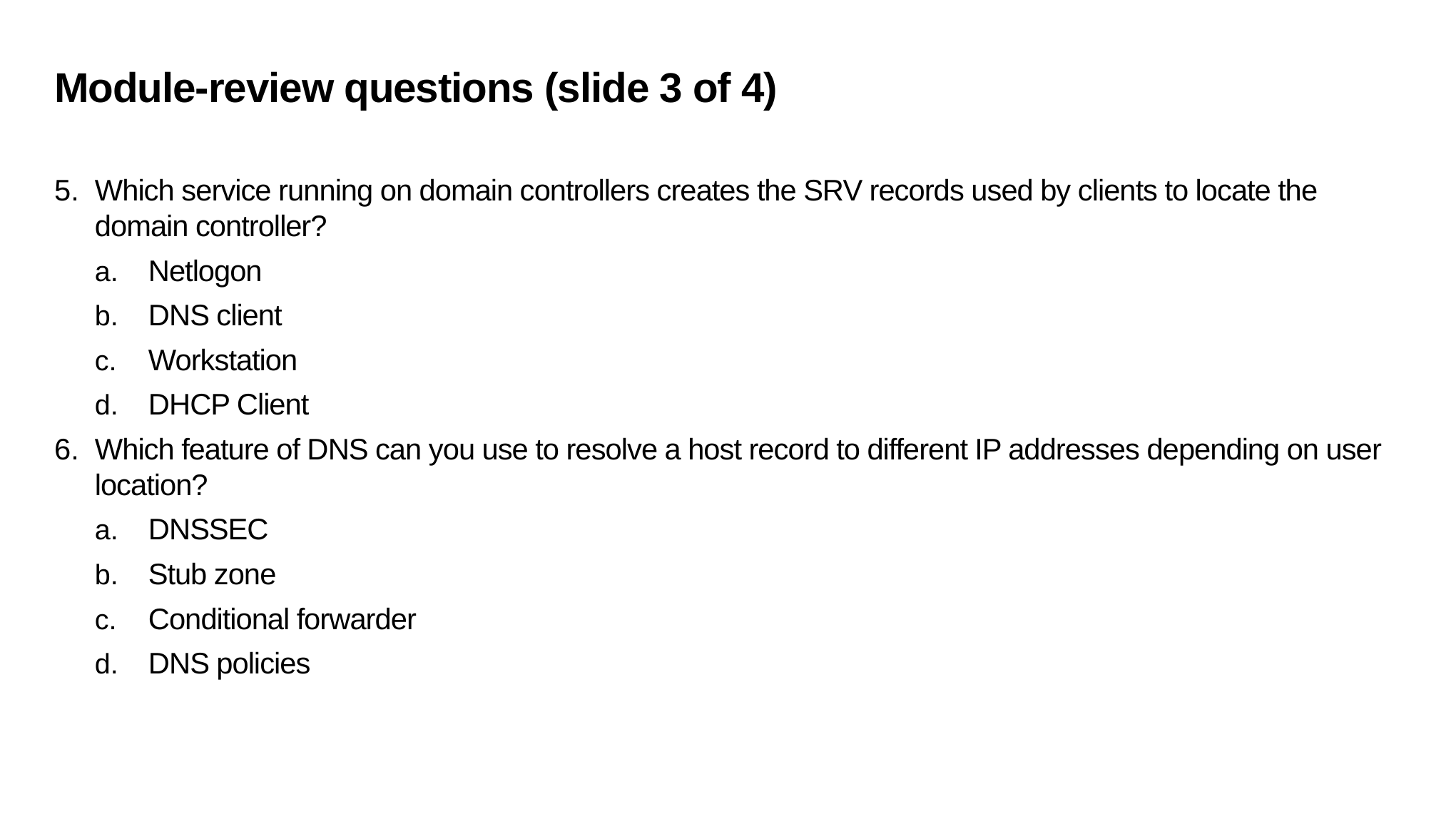

# Module-review questions (slide 3 of 4)
Which service running on domain controllers creates the SRV records used by clients to locate the domain controller?
Netlogon
DNS client
Workstation
DHCP Client
Which feature of DNS can you use to resolve a host record to different IP addresses depending on user location?
DNSSEC
Stub zone
Conditional forwarder
DNS policies